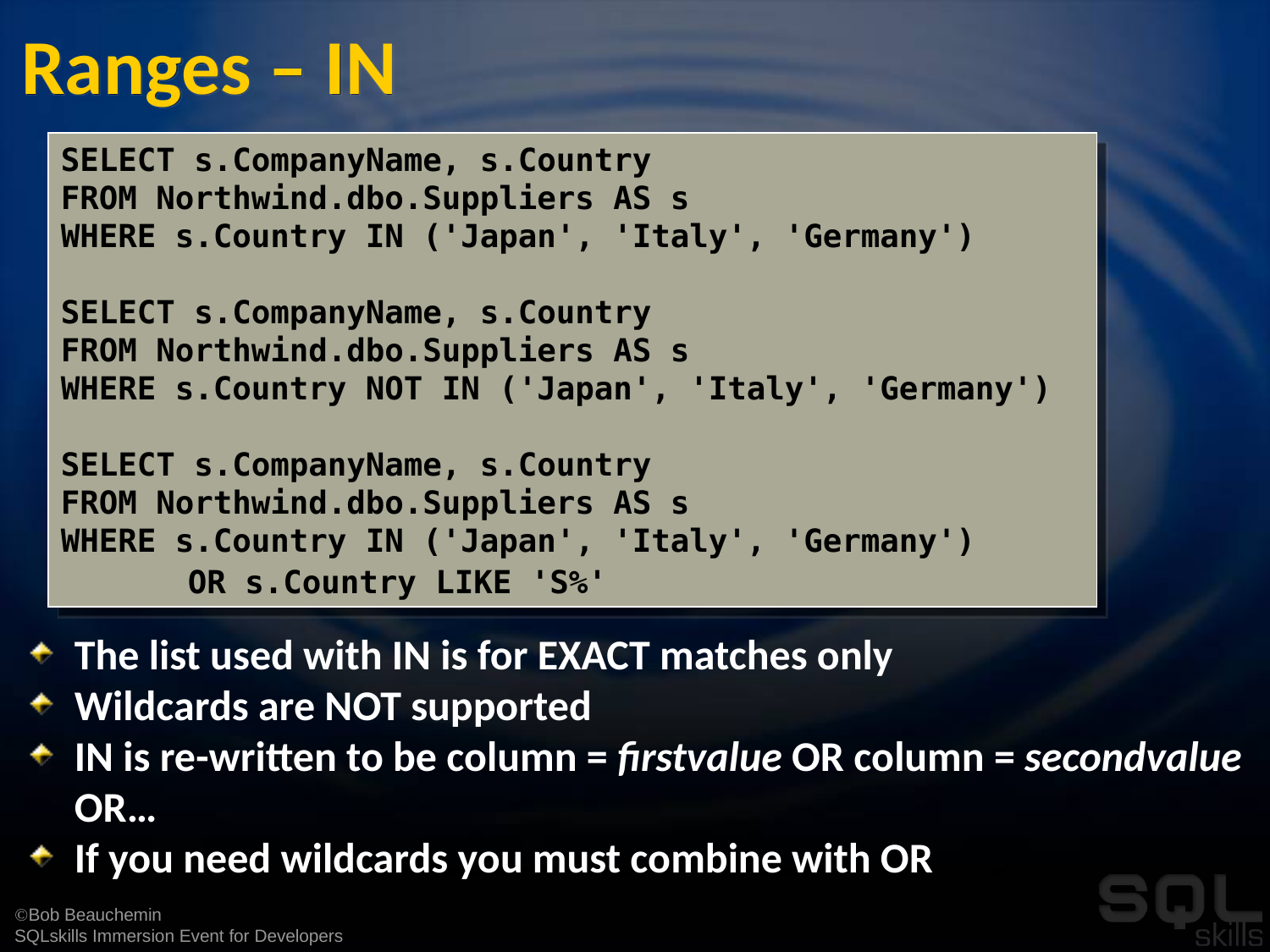

# Ranges – IN
SELECT s.CompanyName, s.Country
FROM Northwind.dbo.Suppliers AS s
WHERE s.Country IN ('Japan', 'Italy', 'Germany')

SELECT s.CompanyName, s.Country
FROM Northwind.dbo.Suppliers AS s
WHERE s.Country NOT IN ('Japan', 'Italy', 'Germany')

SELECT s.CompanyName, s.Country
FROM Northwind.dbo.Suppliers AS s
WHERE s.Country IN ('Japan', 'Italy', 'Germany')
	OR s.Country LIKE 'S%'
The list used with IN is for EXACT matches only
Wildcards are NOT supported
IN is re-written to be column = firstvalue OR column = secondvalue OR…
If you need wildcards you must combine with OR